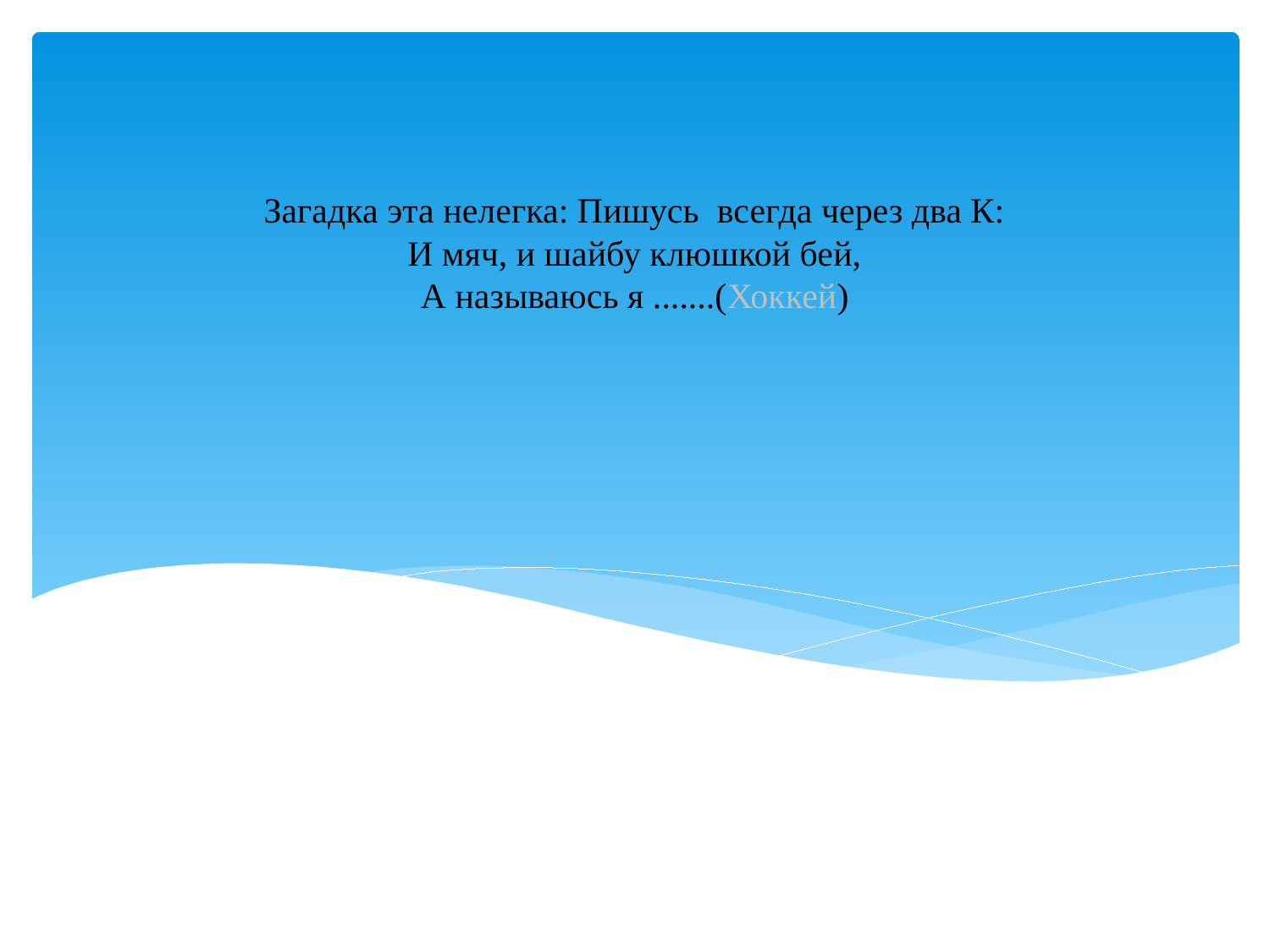

# Загадка эта нелегка: Пишусь  всегда через два К: И мяч, и шайбу клюшкой бей, А называюсь я .......(Хоккей)